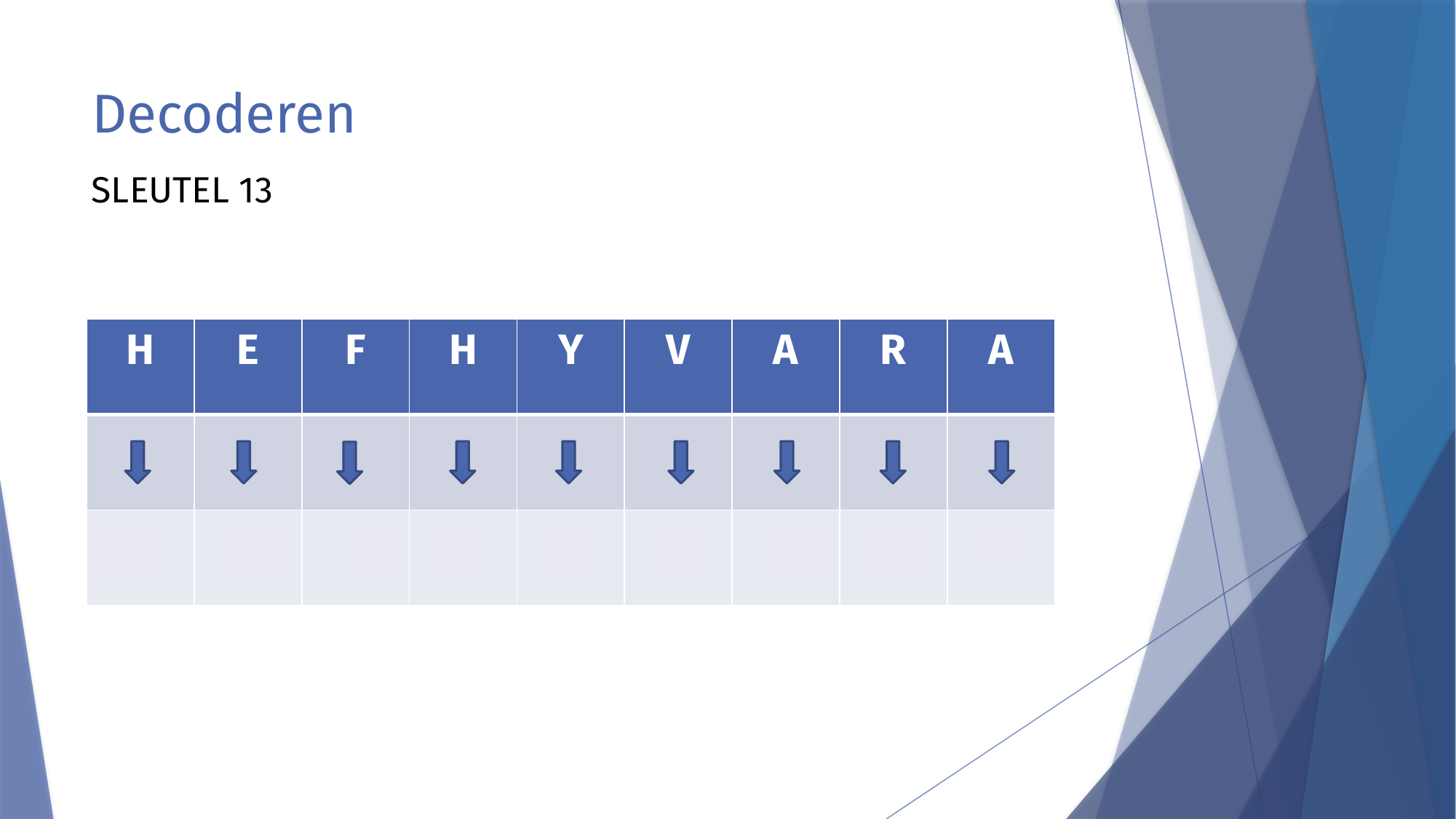

# Decoderen
SLEUTEL 13
| H | E | F | H | Y | V | A | R | A |
| --- | --- | --- | --- | --- | --- | --- | --- | --- |
|  |  |  |  |  |  |  |  |  |
| U | R | S | U | L | I | N | E | N |